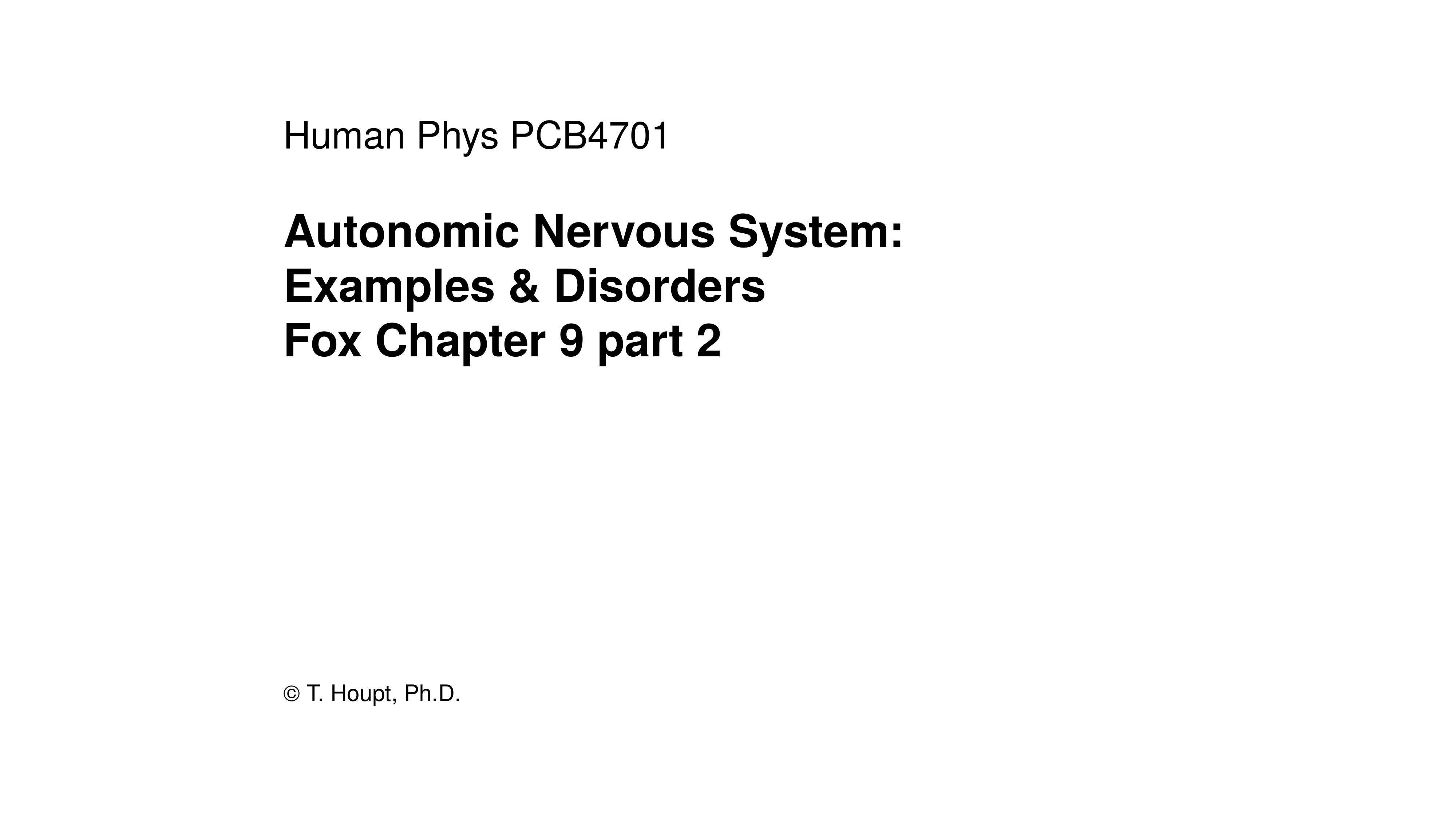

Human Phys PCB4701

Autonomic Nervous System:
Examples & Disorders
Fox Chapter 9 part 2

© T. Houpt, Ph.D.